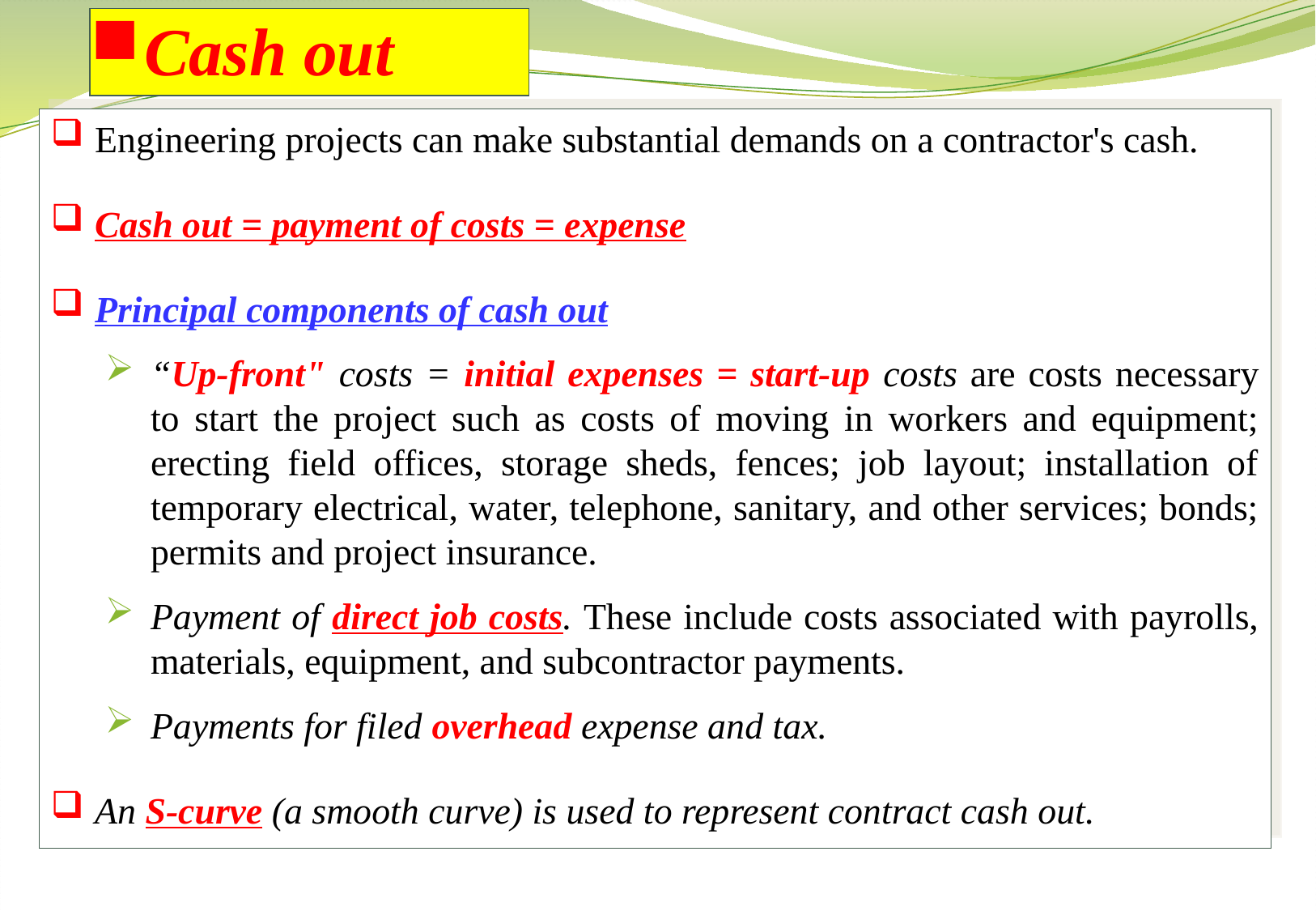

Cash out
Engineering projects can make substantial demands on a contractor's cash.
Cash out = payment of costs = expense
Principal components of cash out
“Up-front" costs = initial expenses = start-up costs are costs necessary to start the project such as costs of moving in workers and equipment; erecting field offices, storage sheds, fences; job layout; installation of temporary electrical, water, telephone, sanitary, and other services; bonds; permits and project insurance.
Payment of direct job costs. These include costs associated with payrolls, materials, equipment, and subcontractor payments.
Payments for filed overhead expense and tax.
An S-curve (a smooth curve) is used to represent contract cash out.